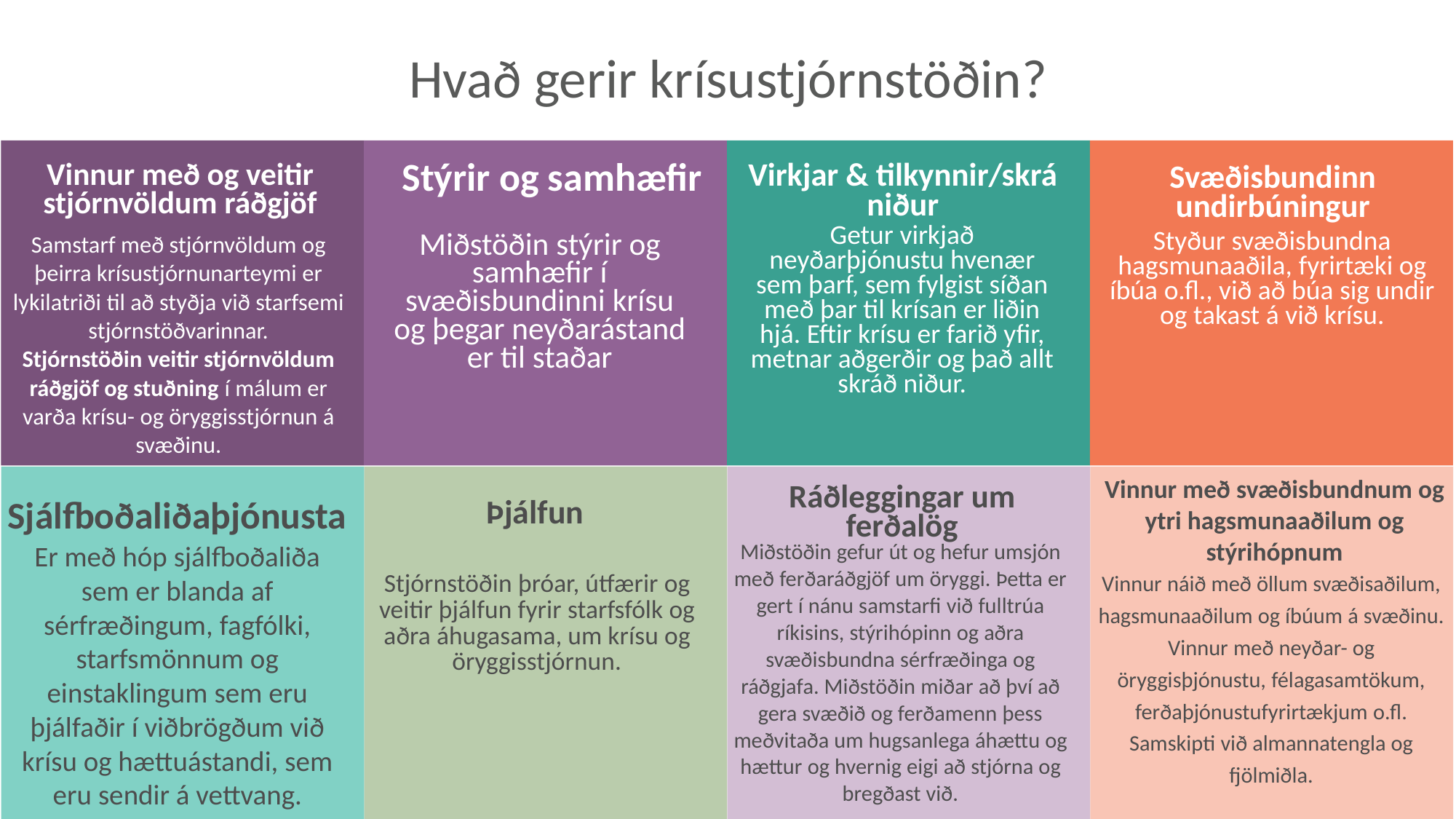

Hvað gerir krísustjórnstöðin?
Stýrir og samhæfir
Vinnur með og veitir stjórnvöldum ráðgjöf
Virkjar & tilkynnir/skrá niður
Svæðisbundinn undirbúningur
Getur virkjað neyðarþjónustu hvenær sem þarf, sem fylgist síðan með þar til krísan er liðin hjá. Eftir krísu er farið yfir, metnar aðgerðir og það allt skráð niður.
Samstarf með stjórnvöldum og þeirra krísustjórnunarteymi er lykilatriði til að styðja við starfsemi stjórnstöðvarinnar.
Stjórnstöðin veitir stjórnvöldum ráðgjöf og stuðning í málum er varða krísu- og öryggisstjórnun á svæðinu.
Styður svæðisbundna hagsmunaaðila, fyrirtæki og íbúa o.fl., við að búa sig undir og takast á við krísu.
Miðstöðin stýrir og samhæfir í svæðisbundinni krísu og þegar neyðarástand er til staðar

Vinnur með svæðisbundnum og ytri hagsmunaaðilum og stýrihópnum
Ráðleggingar um ferðalög
Þjálfun
Sjálfboðaliðaþjónusta
Er með hóp sjálfboðaliða sem er blanda af sérfræðingum, fagfólki, starfsmönnum og einstaklingum sem eru þjálfaðir í viðbrögðum við krísu og hættuástandi, sem eru sendir á vettvang.
Miðstöðin gefur út og hefur umsjón með ferðaráðgjöf um öryggi. Þetta er gert í nánu samstarfi við fulltrúa ríkisins, stýrihópinn og aðra svæðisbundna sérfræðinga og ráðgjafa. Miðstöðin miðar að því að gera svæðið og ferðamenn þess meðvitaða um hugsanlega áhættu og hættur og hvernig eigi að stjórna og bregðast við.
Vinnur náið með öllum svæðisaðilum, hagsmunaaðilum og íbúum á svæðinu. Vinnur með neyðar- og öryggisþjónustu, félagasamtökum, ferðaþjónustufyrirtækjum o.fl. Samskipti við almannatengla og fjölmiðla.
Stjórnstöðin þróar, útfærir og veitir þjálfun fyrir starfsfólk og aðra áhugasama, um krísu og öryggisstjórnun.